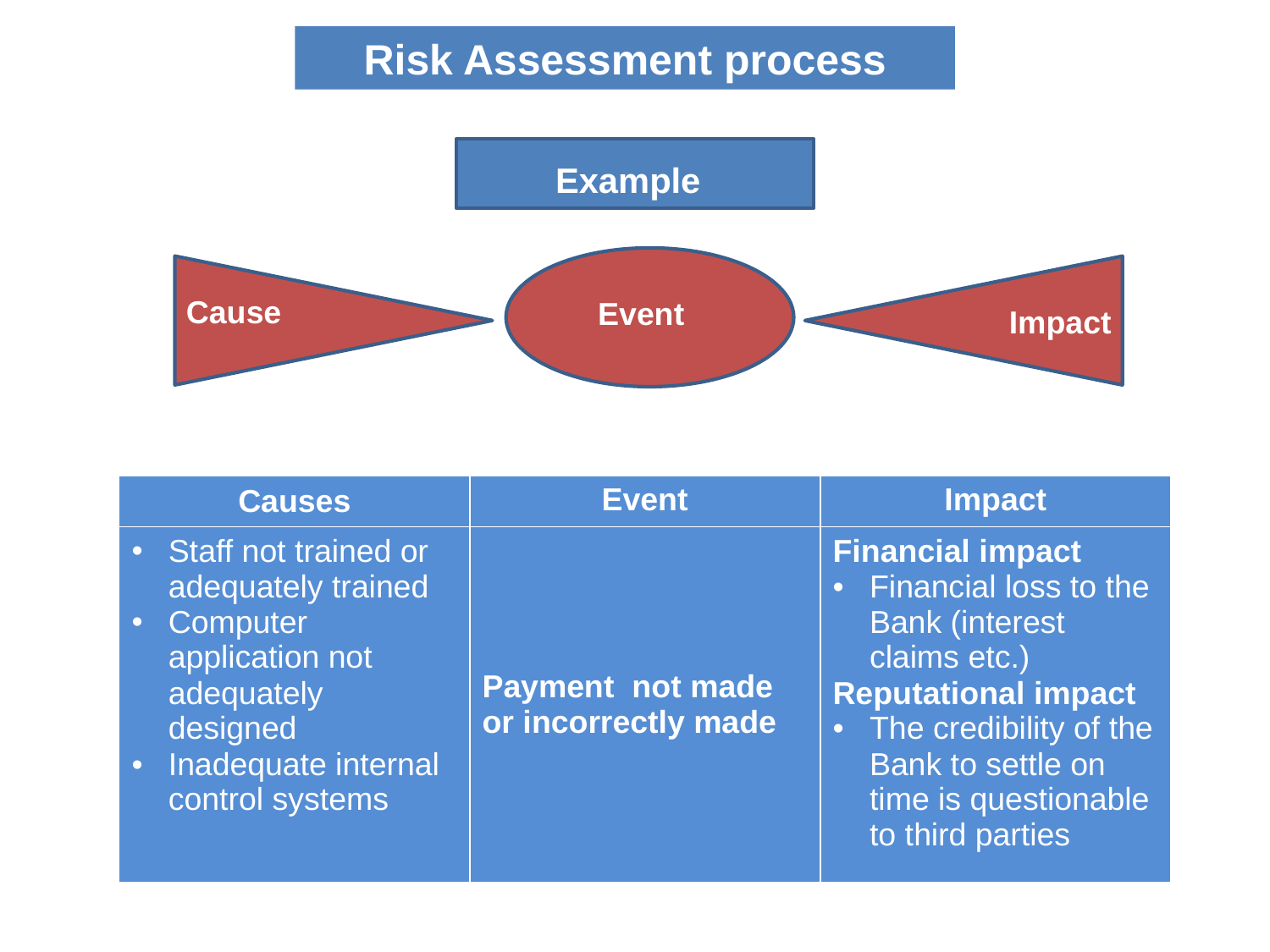

Risk Assessment process
Example

 Cause
Event
Impact
Impact
Cause
Impact
| Causes | Event | Impact |
| --- | --- | --- |
| Staff not trained or adequately trained Computer application not adequately designed Inadequate internal control systems | Payment not made or incorrectly made | Financial impact Financial loss to the Bank (interest claims etc.) Reputational impact The credibility of the Bank to settle on time is questionable to third parties |
Cause
Impact
Cause
Impact
Impact